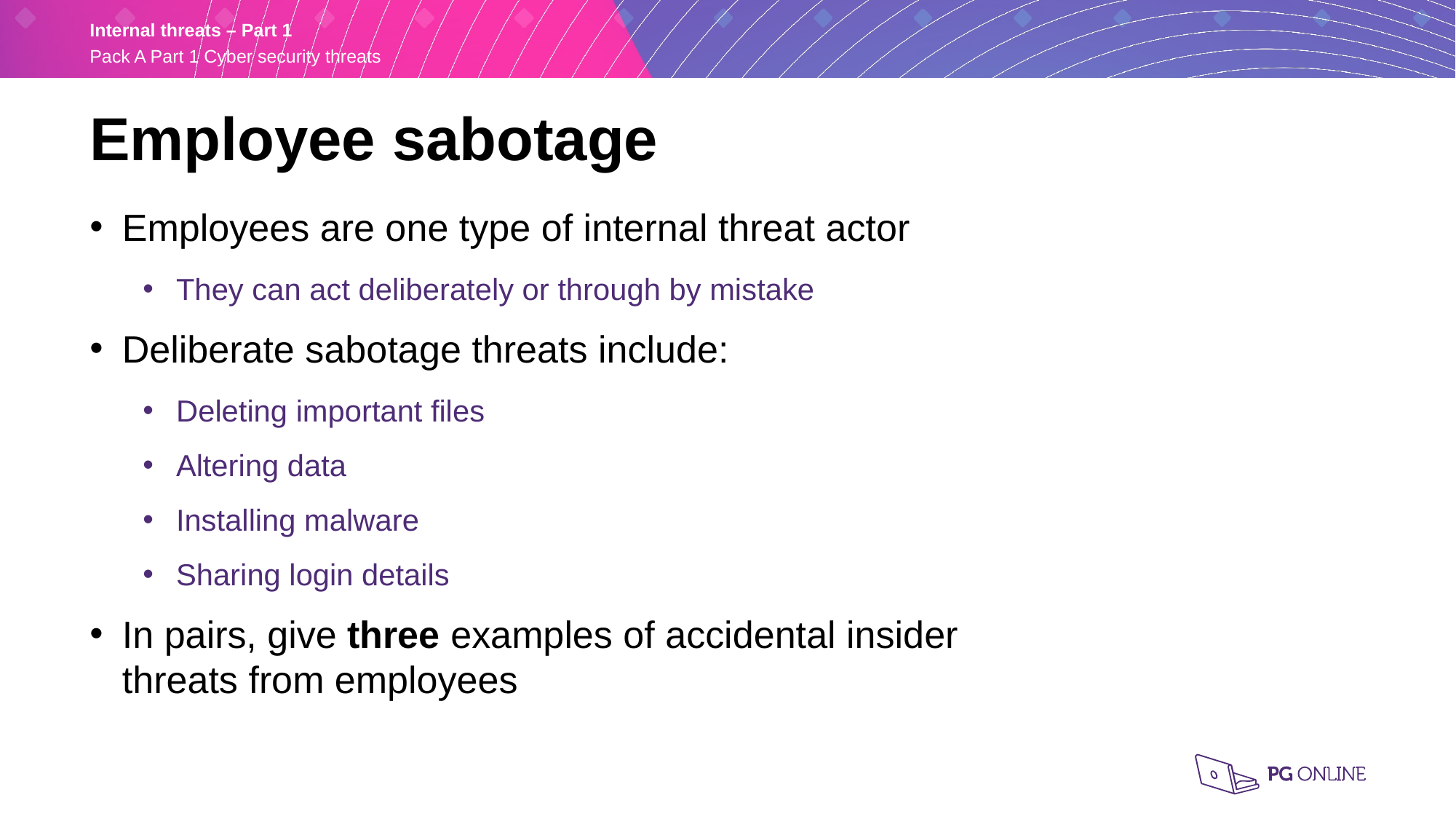

Employee sabotage
Employees are one type of internal threat actor
They can act deliberately or through by mistake
Deliberate sabotage threats include:
Deleting important files
Altering data
Installing malware
Sharing login details
In pairs, give three examples of accidental insider threats from employees